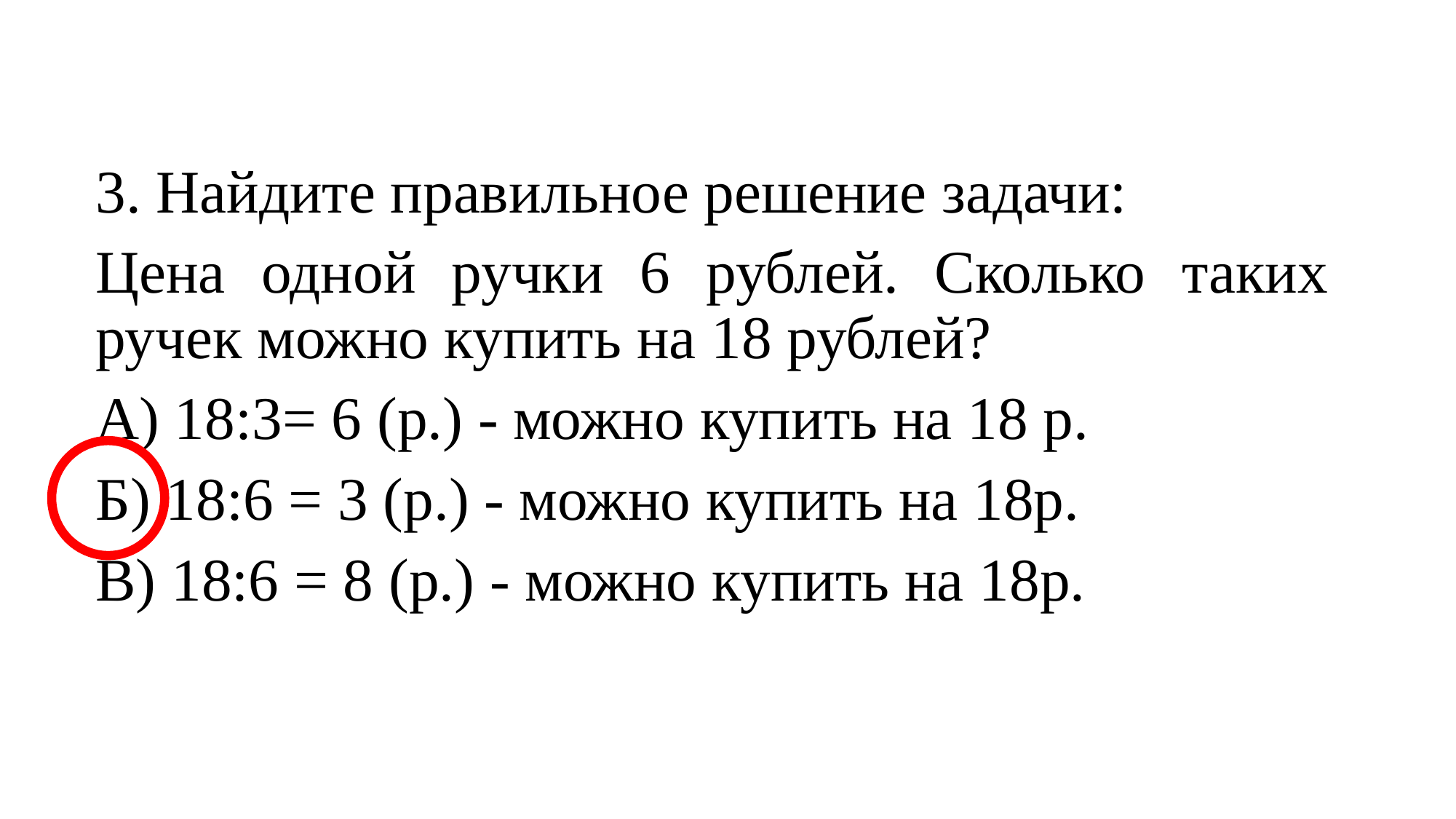

3. Найдите правильное решение задачи:
Цена одной ручки 6 рублей. Сколько таких ручек можно купить на 18 рублей?
А) 18:3= 6 (р.) - можно купить на 18 р.
Б) 18:6 = 3 (р.) - можно купить на 18р.
В) 18:6 = 8 (р.) - можно купить на 18р.